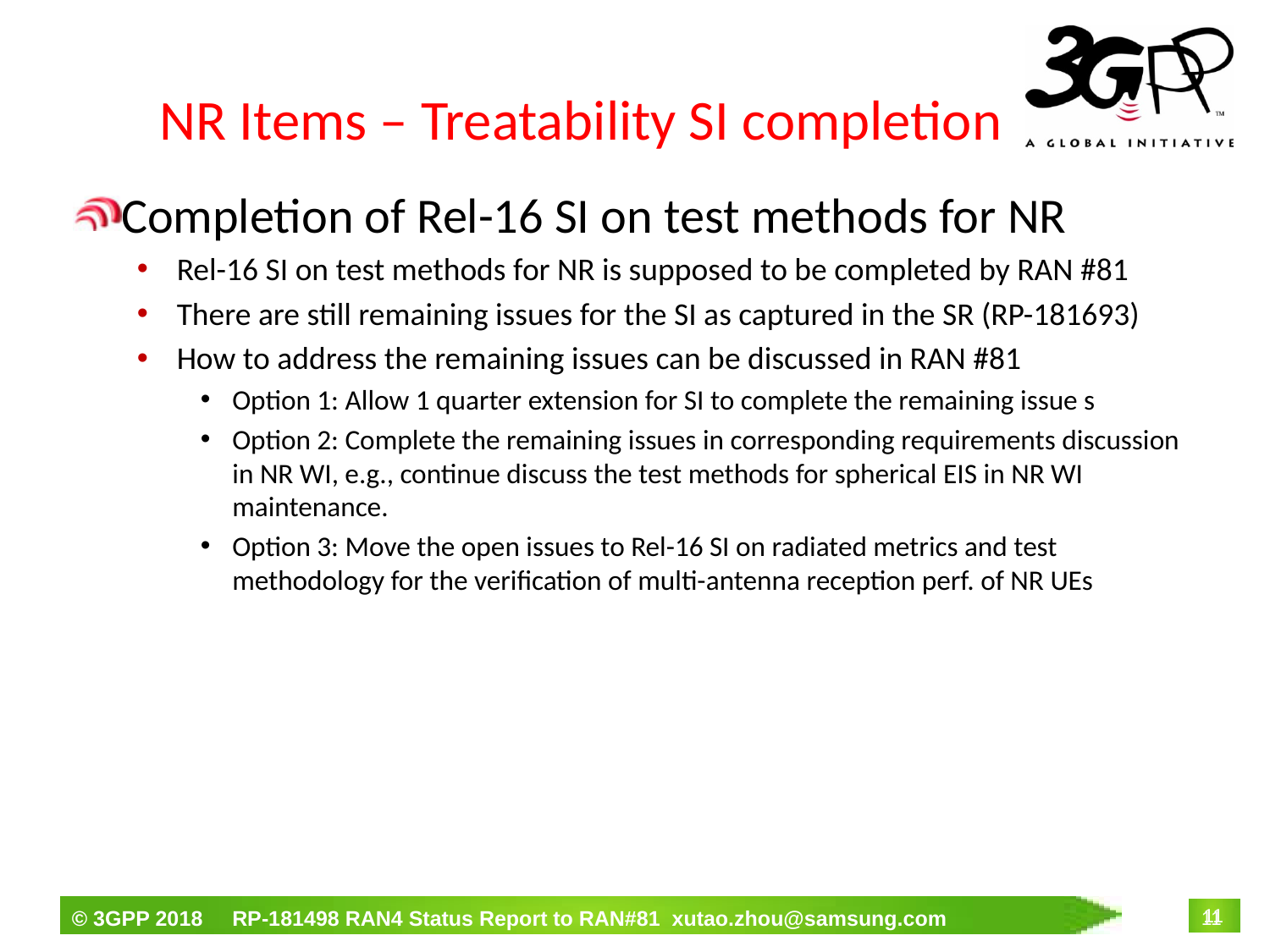

# NR Items – Treatability SI completion
Completion of Rel-16 SI on test methods for NR
Rel-16 SI on test methods for NR is supposed to be completed by RAN #81
There are still remaining issues for the SI as captured in the SR (RP-181693)
How to address the remaining issues can be discussed in RAN #81
Option 1: Allow 1 quarter extension for SI to complete the remaining issue s
Option 2: Complete the remaining issues in corresponding requirements discussion in NR WI, e.g., continue discuss the test methods for spherical EIS in NR WI maintenance.
Option 3: Move the open issues to Rel-16 SI on radiated metrics and test methodology for the verification of multi-antenna reception perf. of NR UEs

11